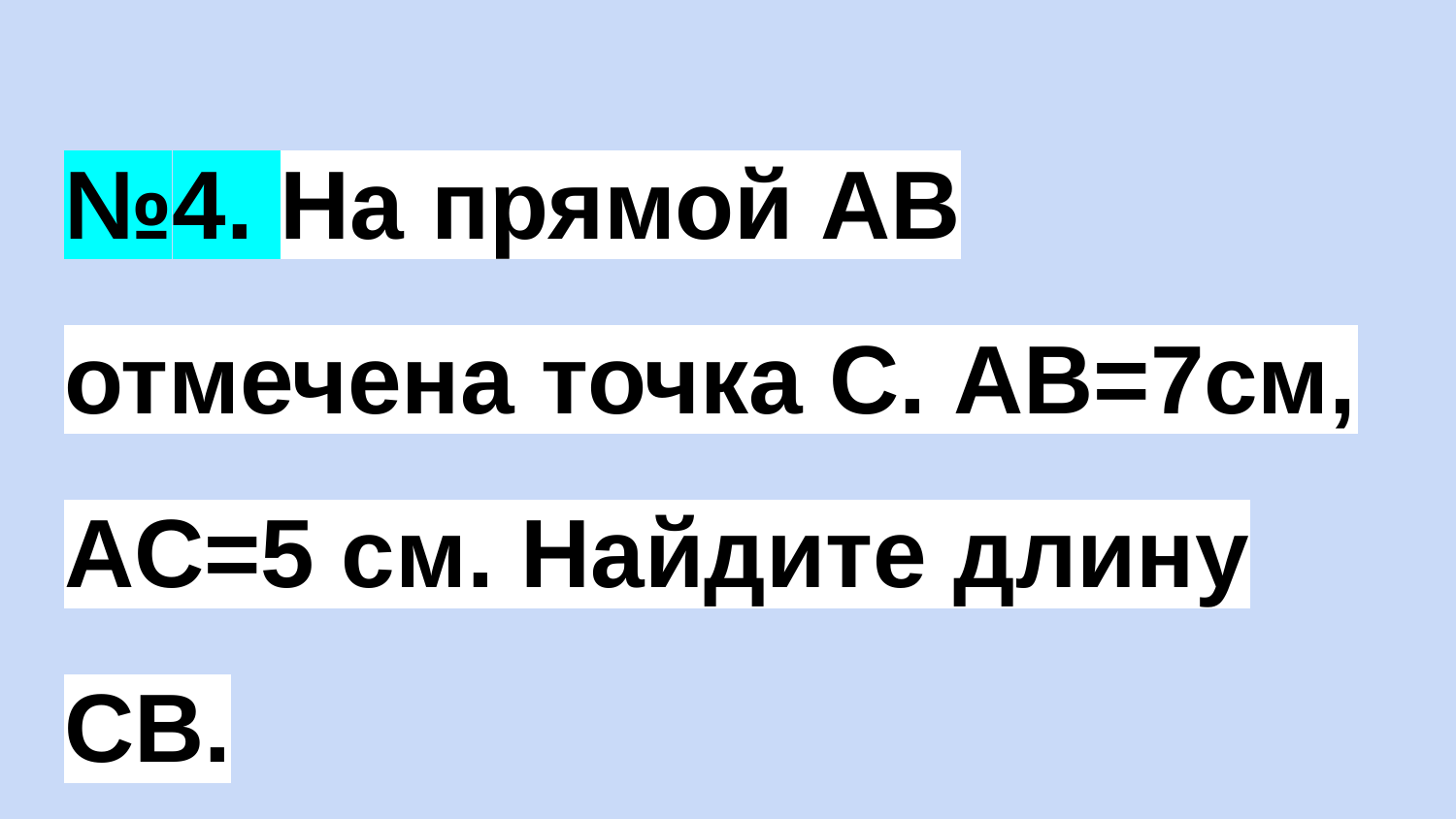

№4. На прямой AB отмечена точка С. AB=7см, AC=5 см. Найдите длину СB.